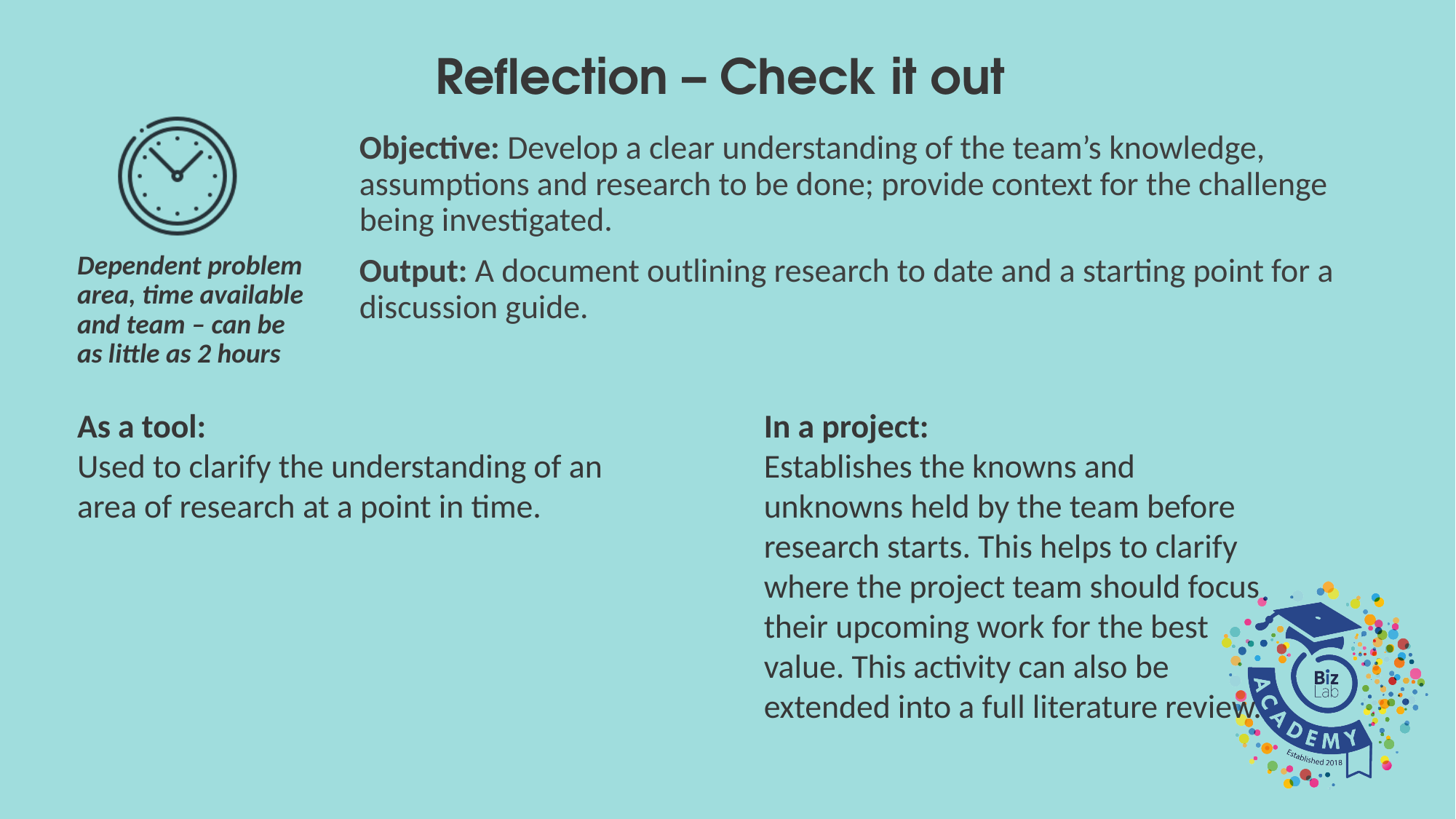

Reflection – Check it out
Objective: Develop a clear understanding of the team’s knowledge, assumptions and research to be done; provide context for the challenge being investigated.
Output: A document outlining research to date and a starting point for a discussion guide.
Dependent problem area, time available and team – can be as little as 2 hours
In a project:
Establishes the knowns and unknowns held by the team before research starts. This helps to clarify where the project team should focus their upcoming work for the best value. This activity can also be extended into a full literature review.
As a tool:
Used to clarify the understanding of an area of research at a point in time.